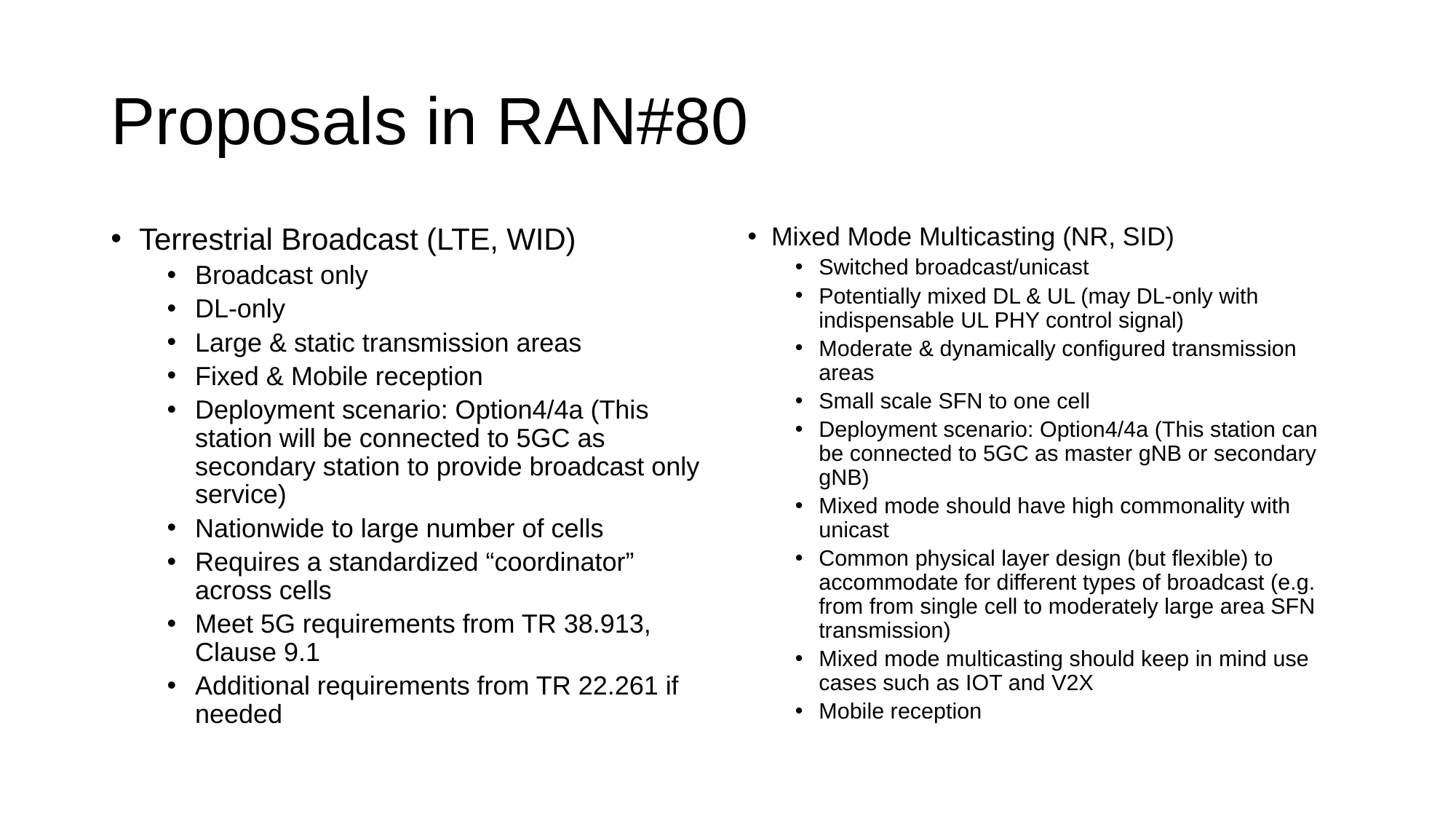

# Proposals in RAN#80
Terrestrial Broadcast (LTE, WID)
Broadcast only
DL-only
Large & static transmission areas
Fixed & Mobile reception
Deployment scenario: Option4/4a (This station will be connected to 5GC as secondary station to provide broadcast only service)
Nationwide to large number of cells
Requires a standardized “coordinator” across cells
Meet 5G requirements from TR 38.913, Clause 9.1
Additional requirements from TR 22.261 if needed
Mixed Mode Multicasting (NR, SID)
Switched broadcast/unicast
Potentially mixed DL & UL (may DL-only with indispensable UL PHY control signal)
Moderate & dynamically configured transmission areas
Small scale SFN to one cell
Deployment scenario: Option4/4a (This station can be connected to 5GC as master gNB or secondary gNB)
Mixed mode should have high commonality with unicast
Common physical layer design (but flexible) to accommodate for different types of broadcast (e.g. from from single cell to moderately large area SFN transmission)
Mixed mode multicasting should keep in mind use cases such as IOT and V2X
Mobile reception